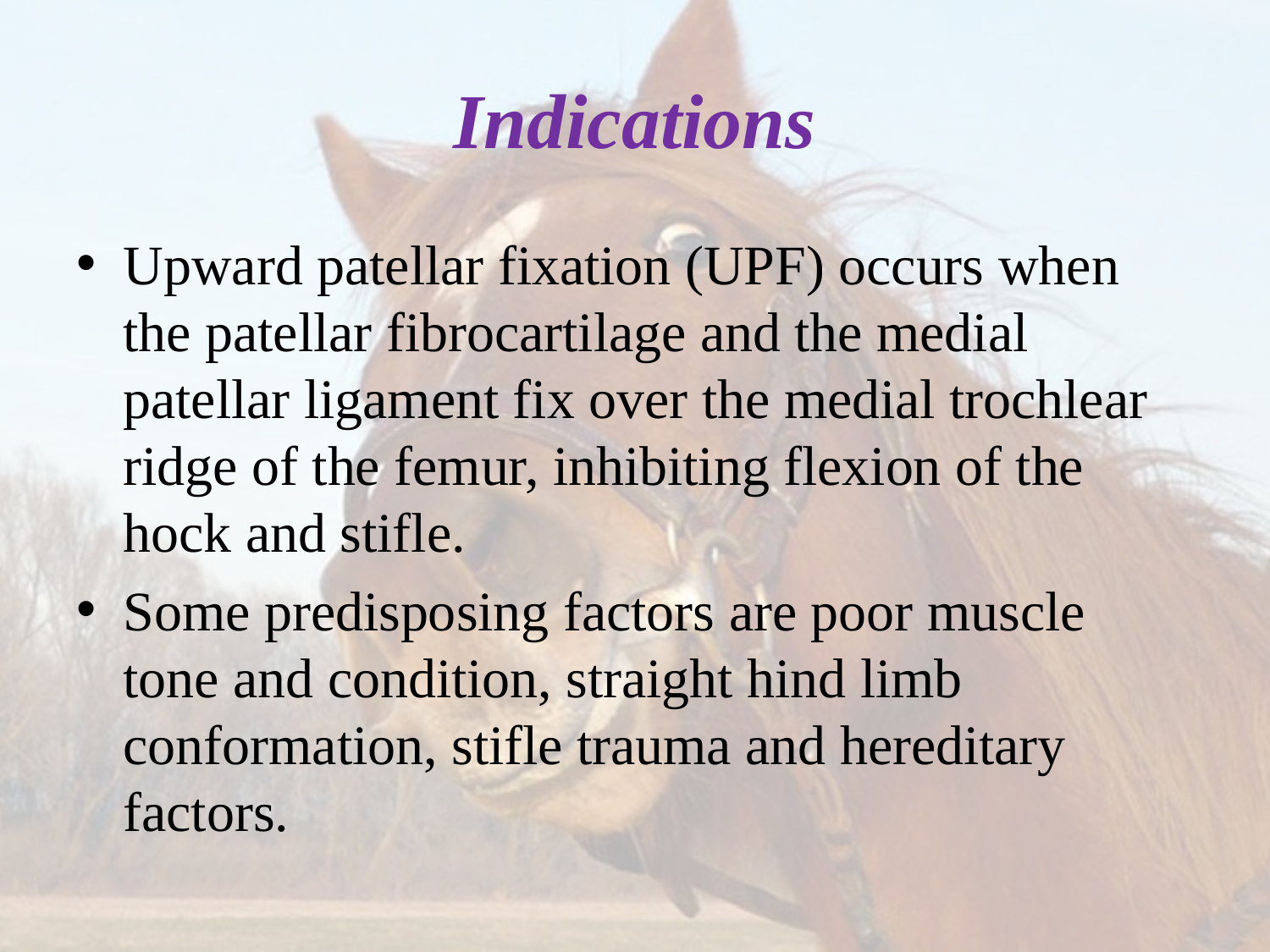

# Indications
Upward patellar fixation (UPF) occurs when the patellar fibrocartilage and the medial patellar ligament fix over the medial trochlear ridge of the femur, inhibiting flexion of the hock and stifle.
Some predisposing factors are poor muscle tone and condition, straight hind limb conformation, stifle trauma and hereditary factors.